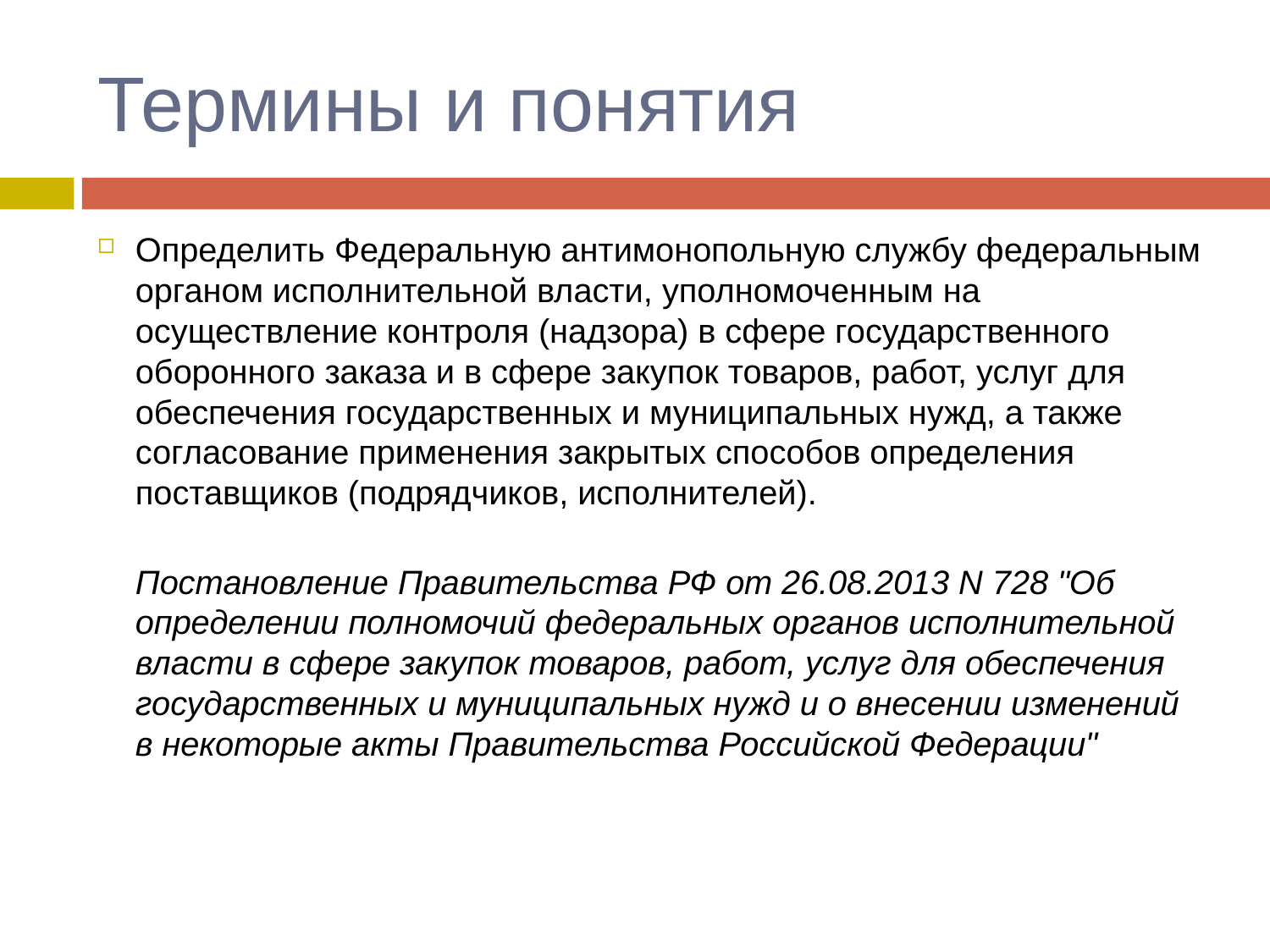

# Термины и понятия
Определить Федеральную антимонопольную службу федеральным органом исполнительной власти, уполномоченным на осуществление контроля (надзора) в сфере государственного оборонного заказа и в сфере закупок товаров, работ, услуг для обеспечения государственных и муниципальных нужд, а также согласование применения закрытых способов определения поставщиков (подрядчиков, исполнителей).
Постановление Правительства РФ от 26.08.2013 N 728 "Об определении полномочий федеральных органов исполнительной власти в сфере закупок товаров, работ, услуг для обеспечения государственных и муниципальных нужд и о внесении изменений в некоторые акты Правительства Российской Федерации"